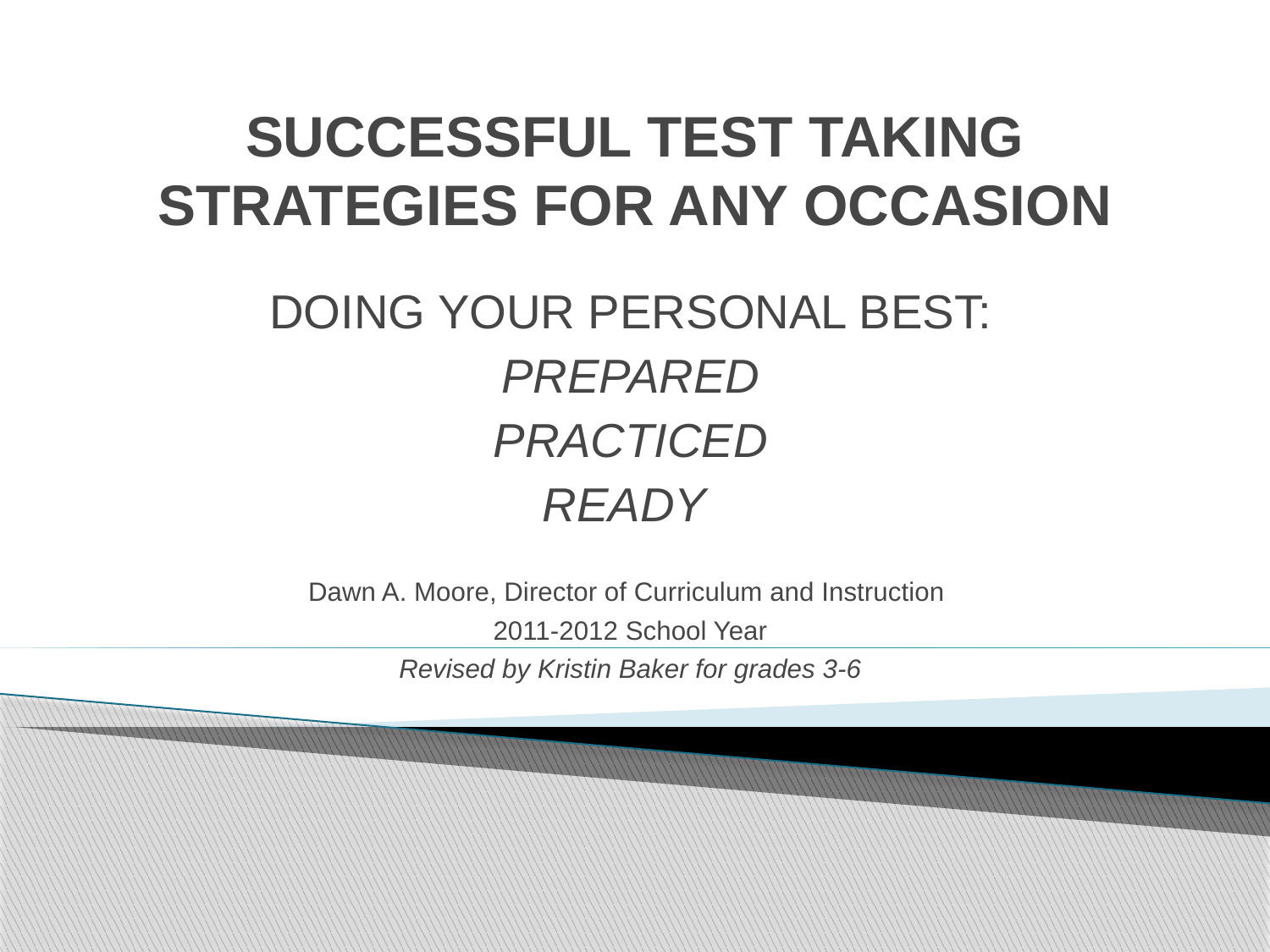

# SUCCESSFUL TEST TAKING STRATEGIES FOR ANY OCCASION
DOING YOUR PERSONAL BEST:
PREPARED
PRACTICED
READY

Dawn A. Moore, Director of Curriculum and Instruction
2011-2012 School Year
Revised by Kristin Baker for grades 3-6